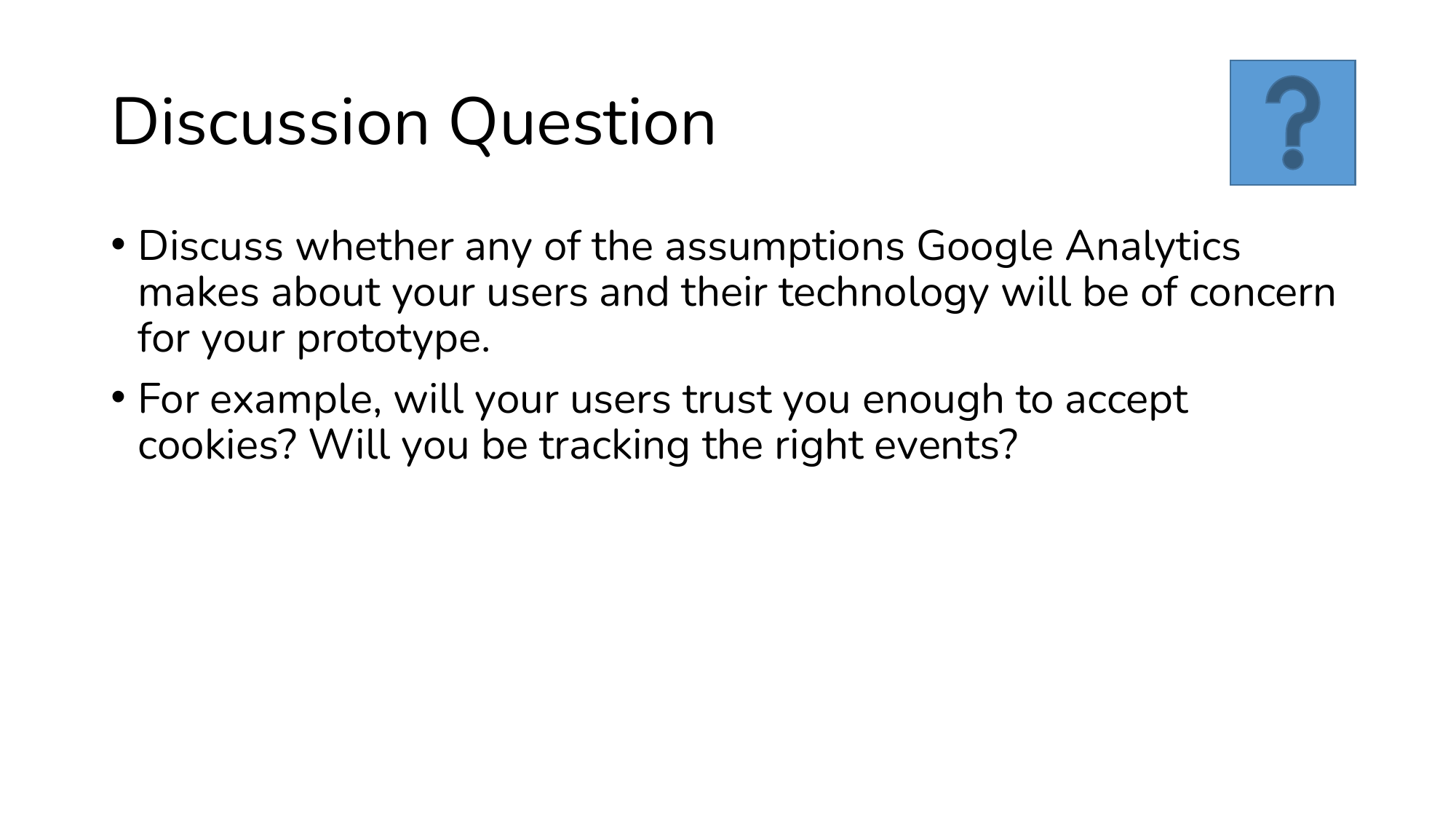

# Discussion Question

Discuss whether any of the assumptions Google Analytics makes about your users and their technology will be of concern for your prototype.
For example, will your users trust you enough to accept cookies? Will you be tracking the right events?